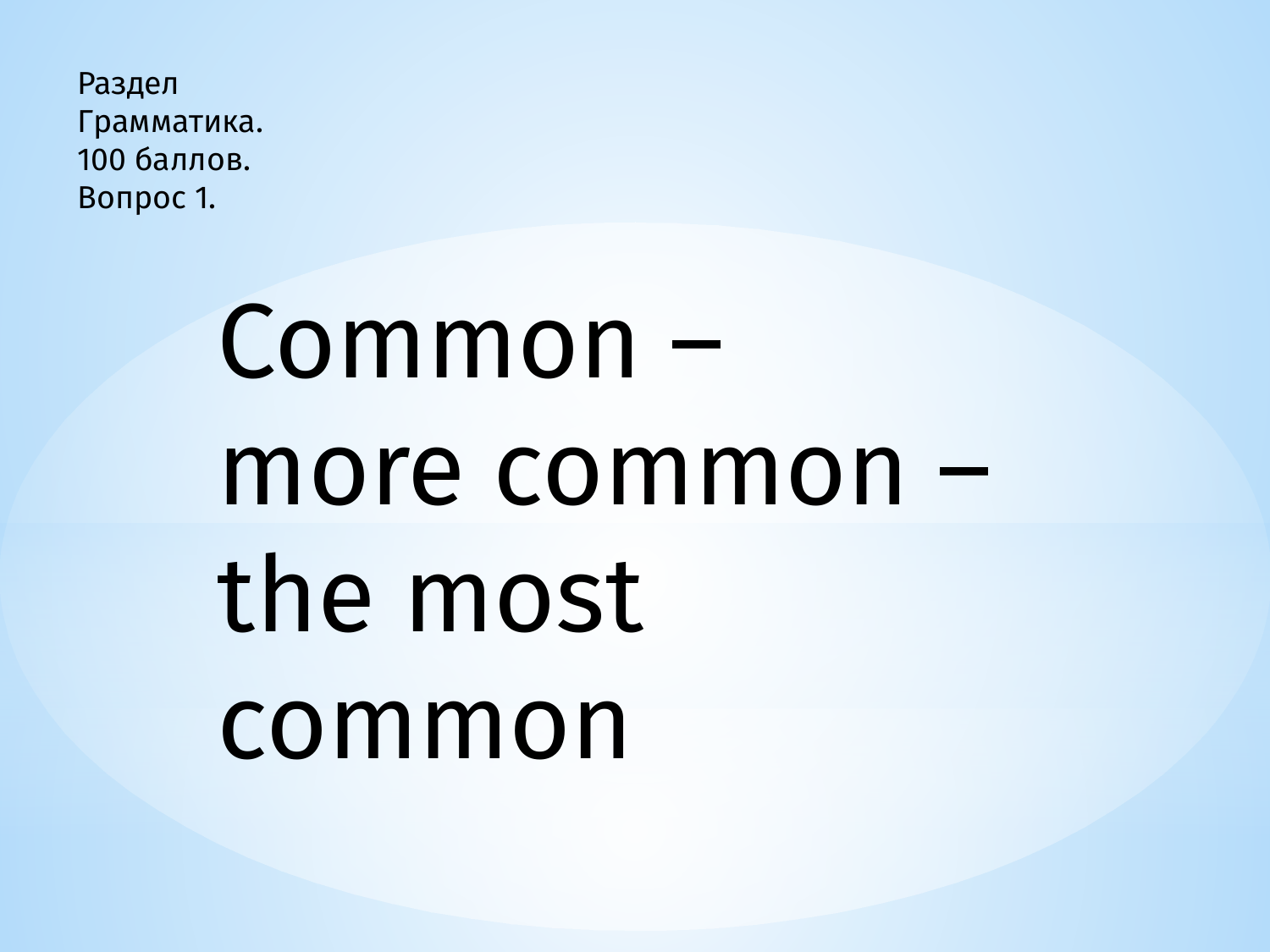

Раздел
Грамматика.
100 баллов.
Вопрос 1.
Common –
more common – the most common